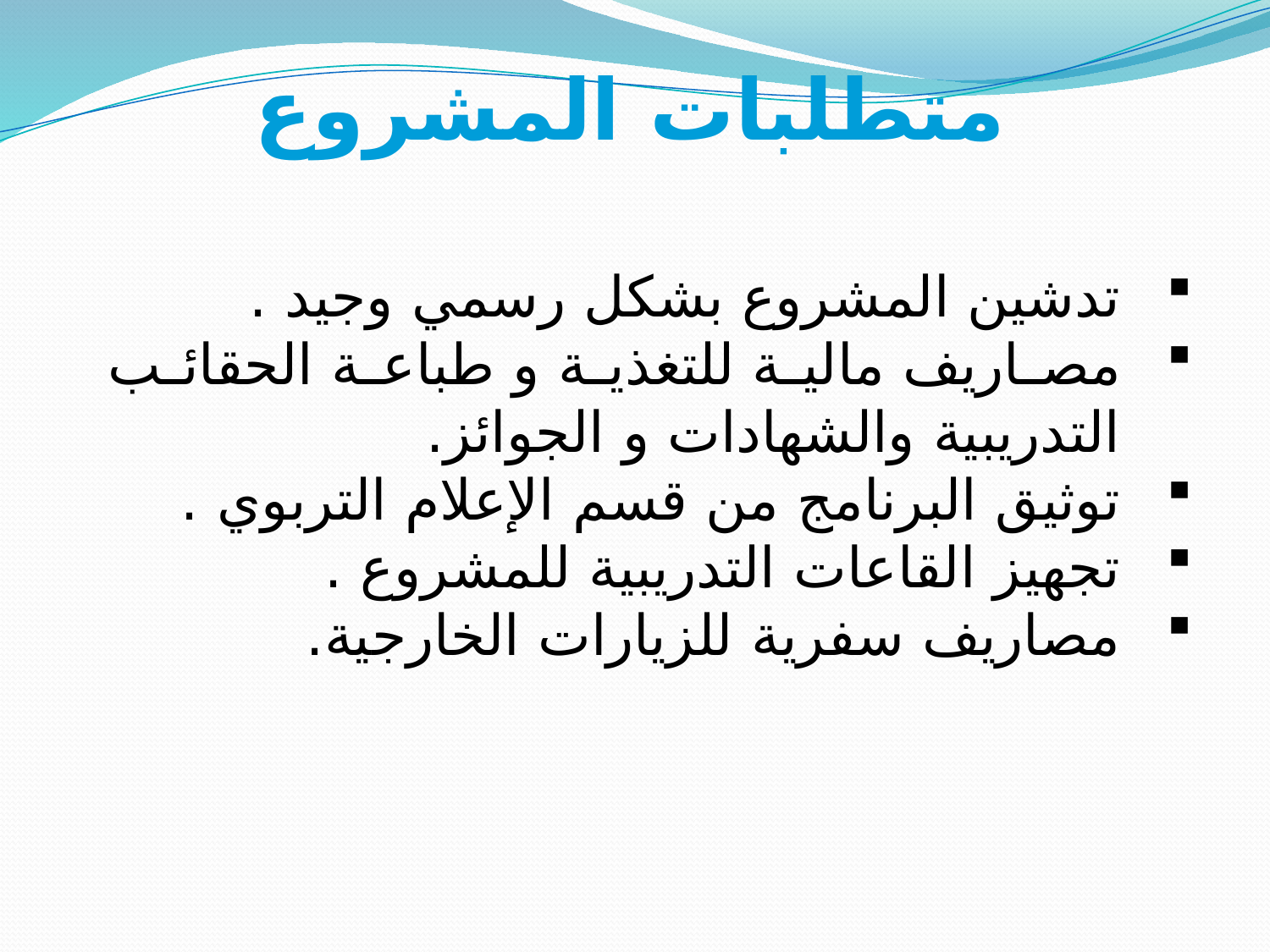

متطلبات المشروع
تدشين المشروع بشكل رسمي وجيد .
مصاريف مالية للتغذية و طباعة الحقائب التدريبية والشهادات و الجوائز.
توثيق البرنامج من قسم الإعلام التربوي .
تجهيز القاعات التدريبية للمشروع .
مصاريف سفرية للزيارات الخارجية.